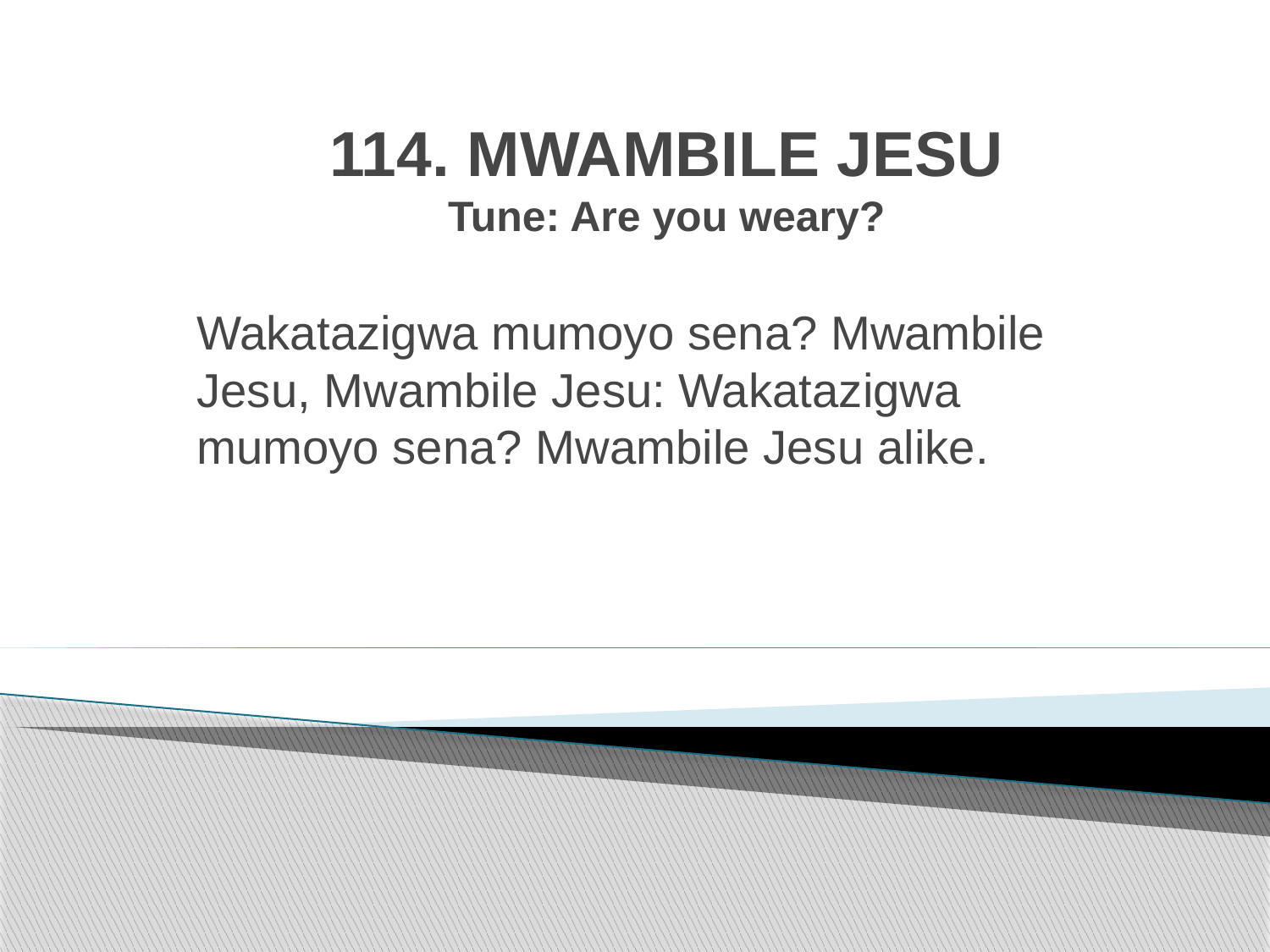

# 114. MWAMBILE JESU Tune: Are you weary?
Wakatazigwa mumoyo sena? Mwambile Jesu, Mwambile Jesu: Wakatazigwa mumoyo sena? Mwambile Jesu alike.